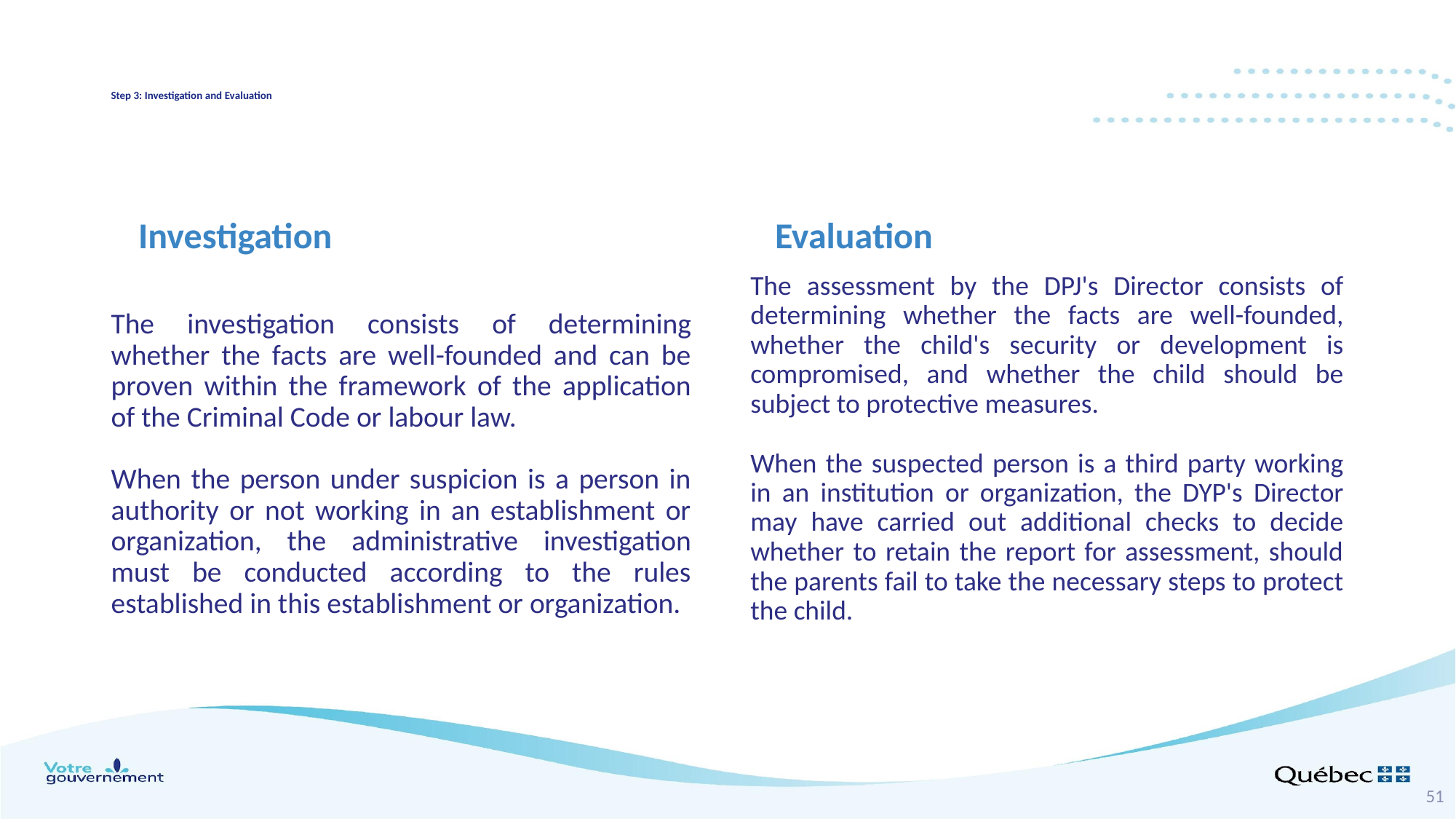

# Step 3: Investigation and Evaluation
Investigation
Evaluation
The assessment by the DPJ's Director consists of determining whether the facts are well-founded, whether the child's security or development is compromised, and whether the child should be subject to protective measures.
When the suspected person is a third party working in an institution or organization, the DYP's Director may have carried out additional checks to decide whether to retain the report for assessment, should the parents fail to take the necessary steps to protect the child.
The investigation consists of determining whether the facts are well-founded and can be proven within the framework of the application of the Criminal Code or labour law.

When the person under suspicion is a person in authority or not working in an establishment or organization, the administrative investigation must be conducted according to the rules established in this establishment or organization.
51